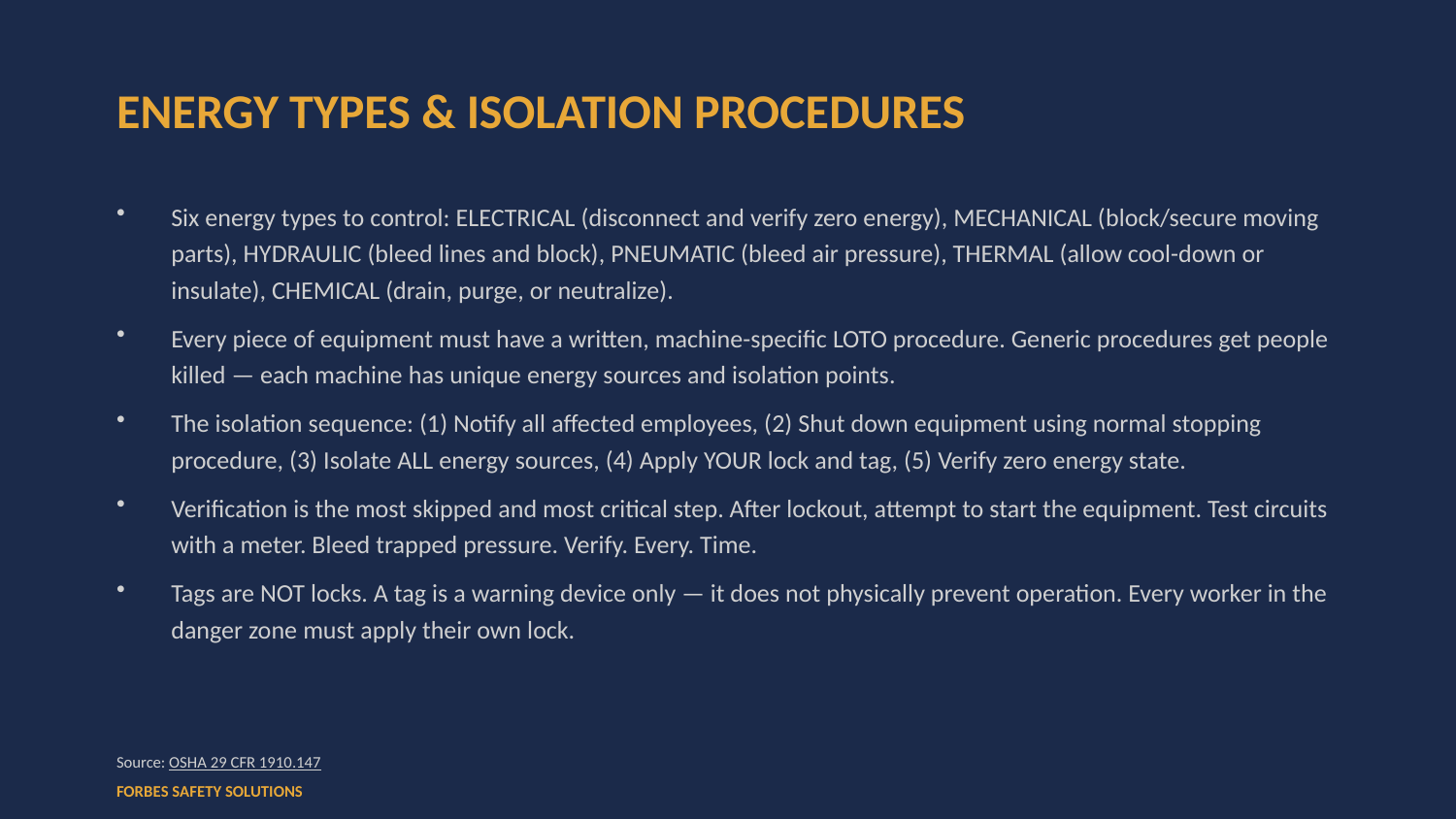

ENERGY TYPES & ISOLATION PROCEDURES
Six energy types to control: ELECTRICAL (disconnect and verify zero energy), MECHANICAL (block/secure moving parts), HYDRAULIC (bleed lines and block), PNEUMATIC (bleed air pressure), THERMAL (allow cool-down or insulate), CHEMICAL (drain, purge, or neutralize).
Every piece of equipment must have a written, machine-specific LOTO procedure. Generic procedures get people killed — each machine has unique energy sources and isolation points.
The isolation sequence: (1) Notify all affected employees, (2) Shut down equipment using normal stopping procedure, (3) Isolate ALL energy sources, (4) Apply YOUR lock and tag, (5) Verify zero energy state.
Verification is the most skipped and most critical step. After lockout, attempt to start the equipment. Test circuits with a meter. Bleed trapped pressure. Verify. Every. Time.
Tags are NOT locks. A tag is a warning device only — it does not physically prevent operation. Every worker in the danger zone must apply their own lock.
Source: OSHA 29 CFR 1910.147
FORBES SAFETY SOLUTIONS